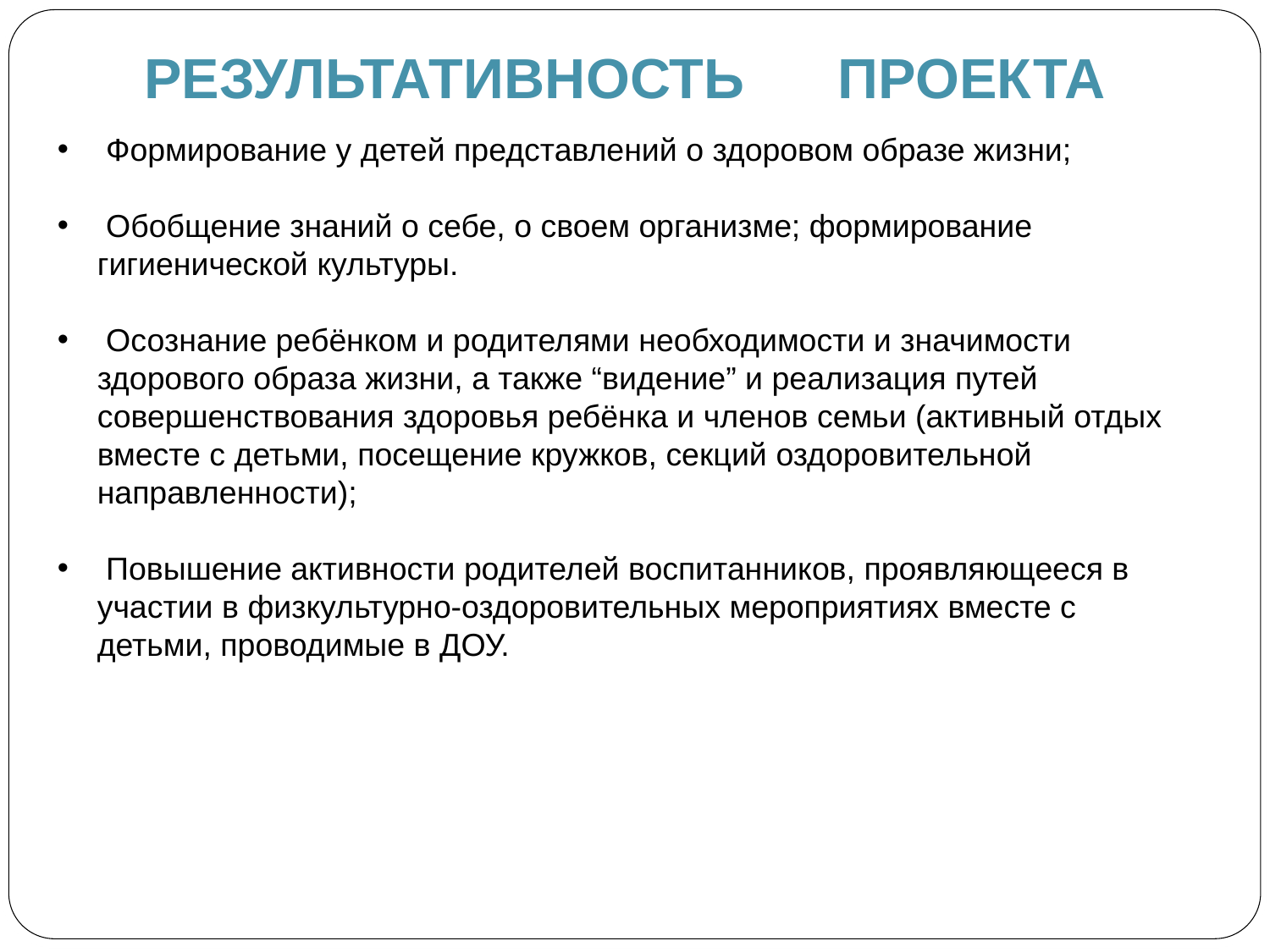

Результативность      проекта
 Формирование у детей представлений о здоровом образе жизни;

 Обобщение знаний о себе, о своем организме; формирование гигиенической культуры.

 Осознание ребёнком и родителями необходимости и значимости здорового образа жизни, а также “видение” и реализация путей совершенствования здоровья ребёнка и членов семьи (активный отдых вместе с детьми, посещение кружков, секций оздоровительной направленности);

 Повышение активности родителей воспитанников, проявляющееся в участии в физкультурно-оздоровительных мероприятиях вместе с детьми, проводимые в ДОУ.